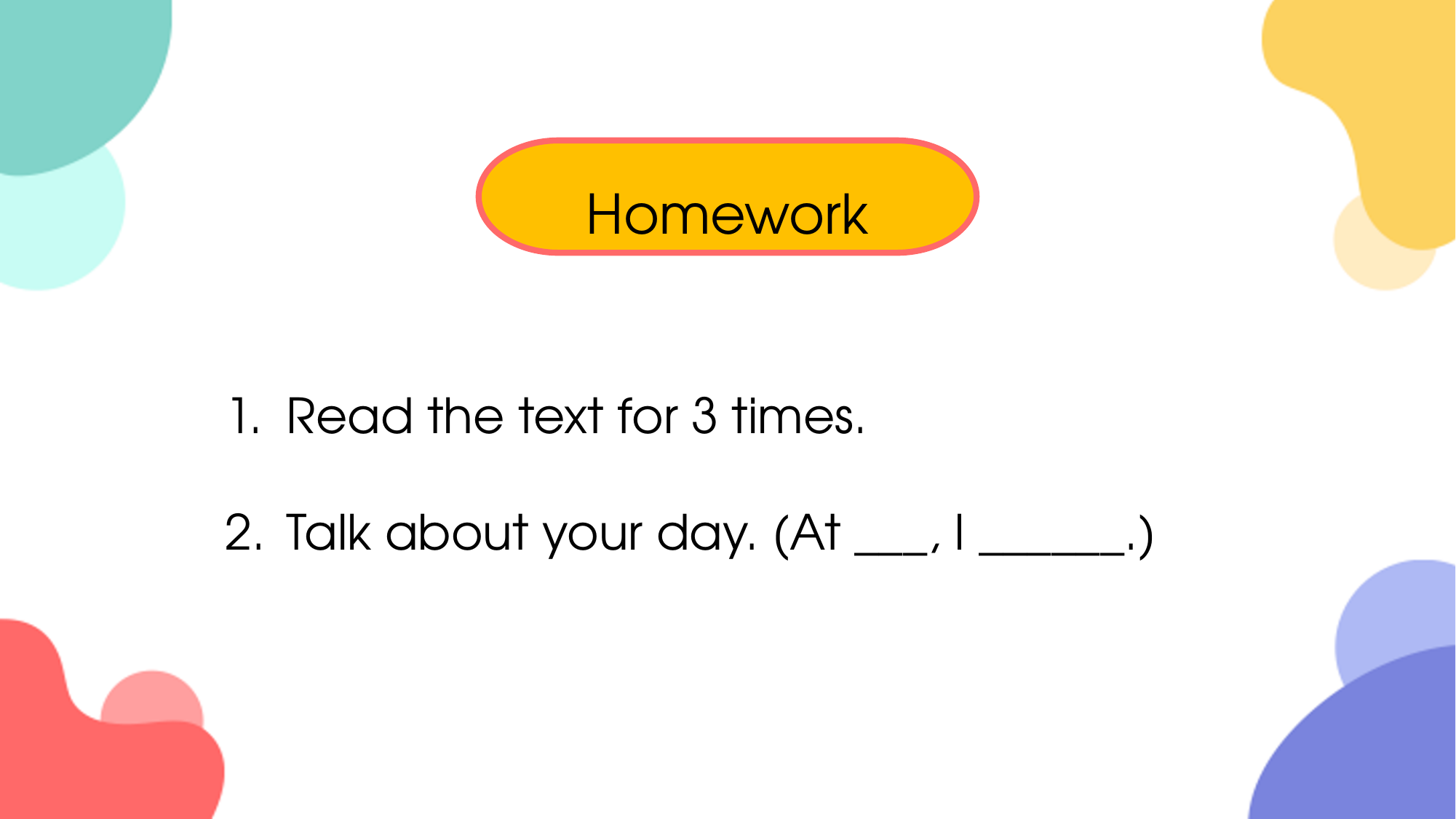

Homework
Read the text for 3 times.
Talk about your day. (At ___, I ______.)